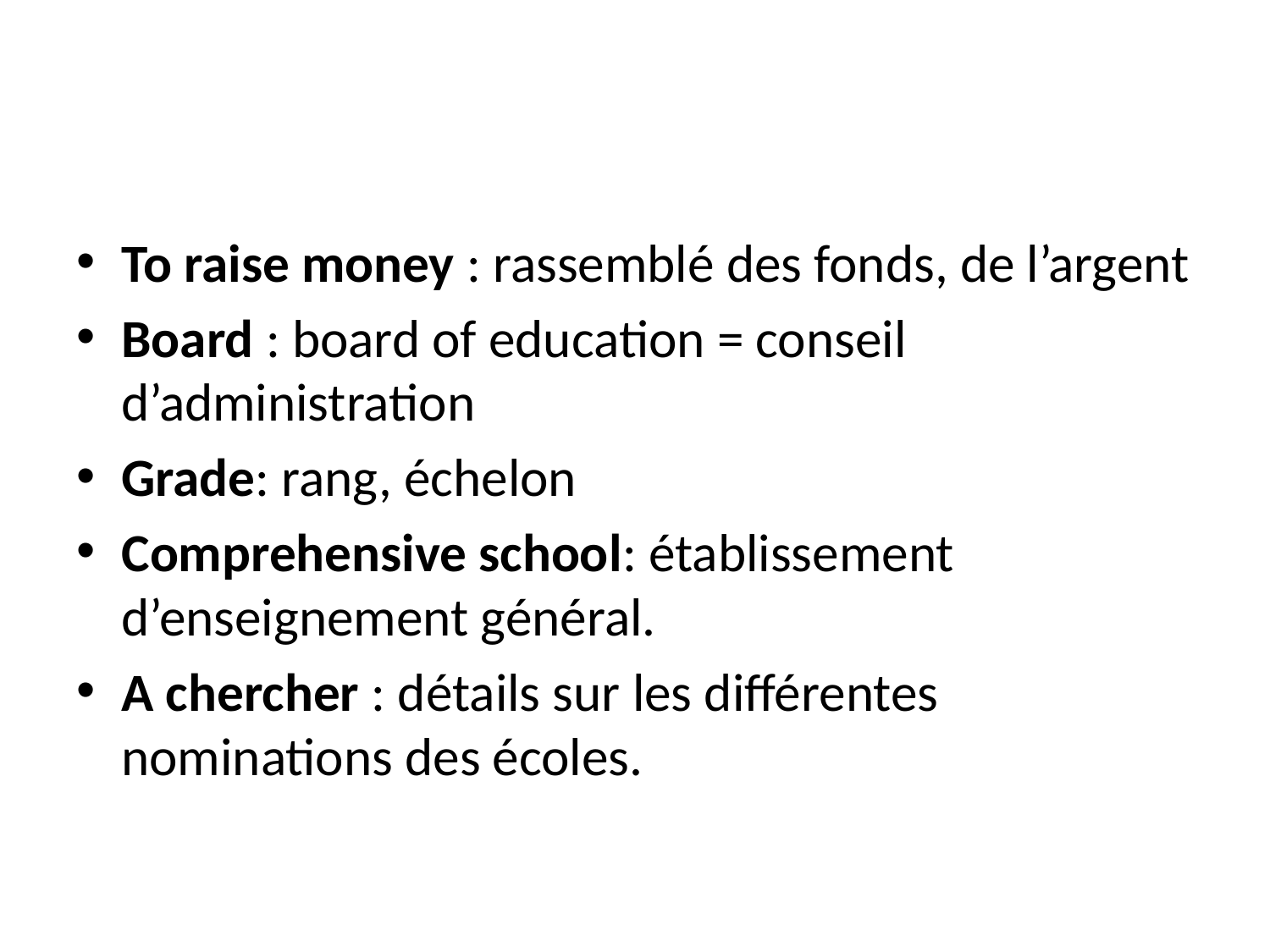

#
To raise money : rassemblé des fonds, de l’argent
Board : board of education = conseil d’administration
Grade: rang, échelon
Comprehensive school: établissement d’enseignement général.
A chercher : détails sur les différentes nominations des écoles.